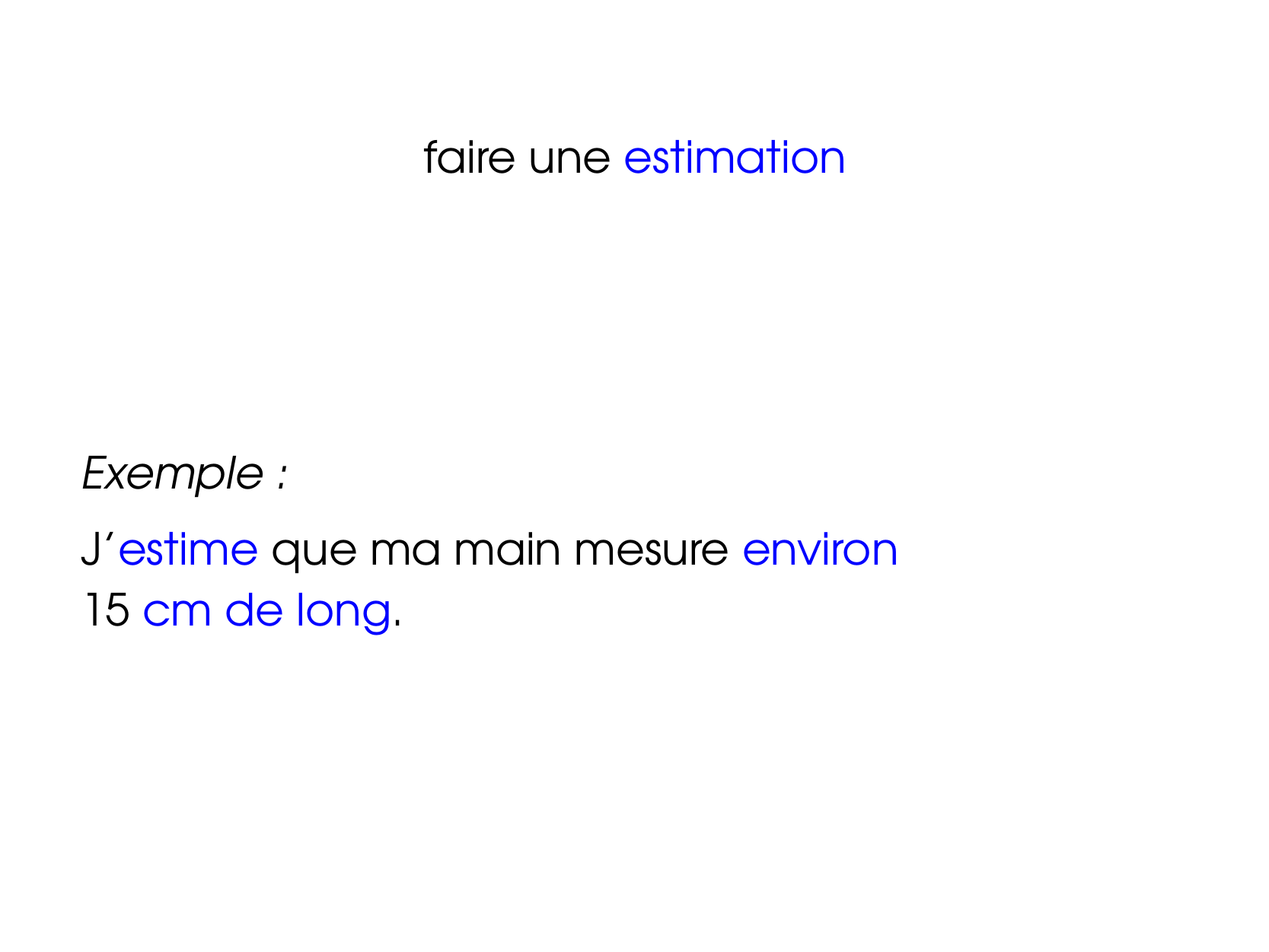

faire une estimation
Exemple :
J’estime que ma main mesure environ
15 cm de long.